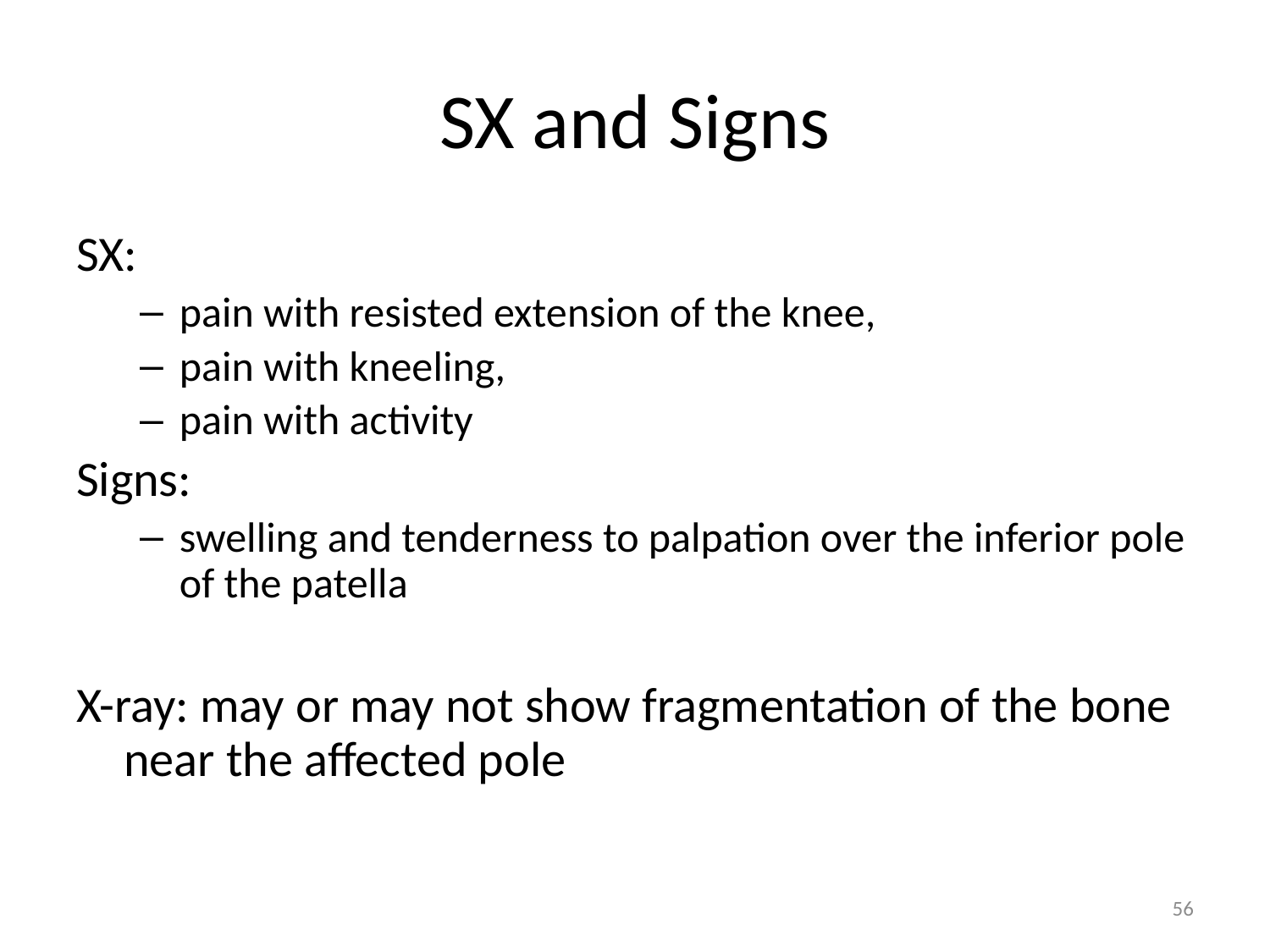

# SX and Signs
SX:
pain with resisted extension of the knee,
pain with kneeling,
pain with activity
Signs:
swelling and tenderness to palpation over the inferior pole of the patella

X-ray: may or may not show fragmentation of the bone near the affected pole
56